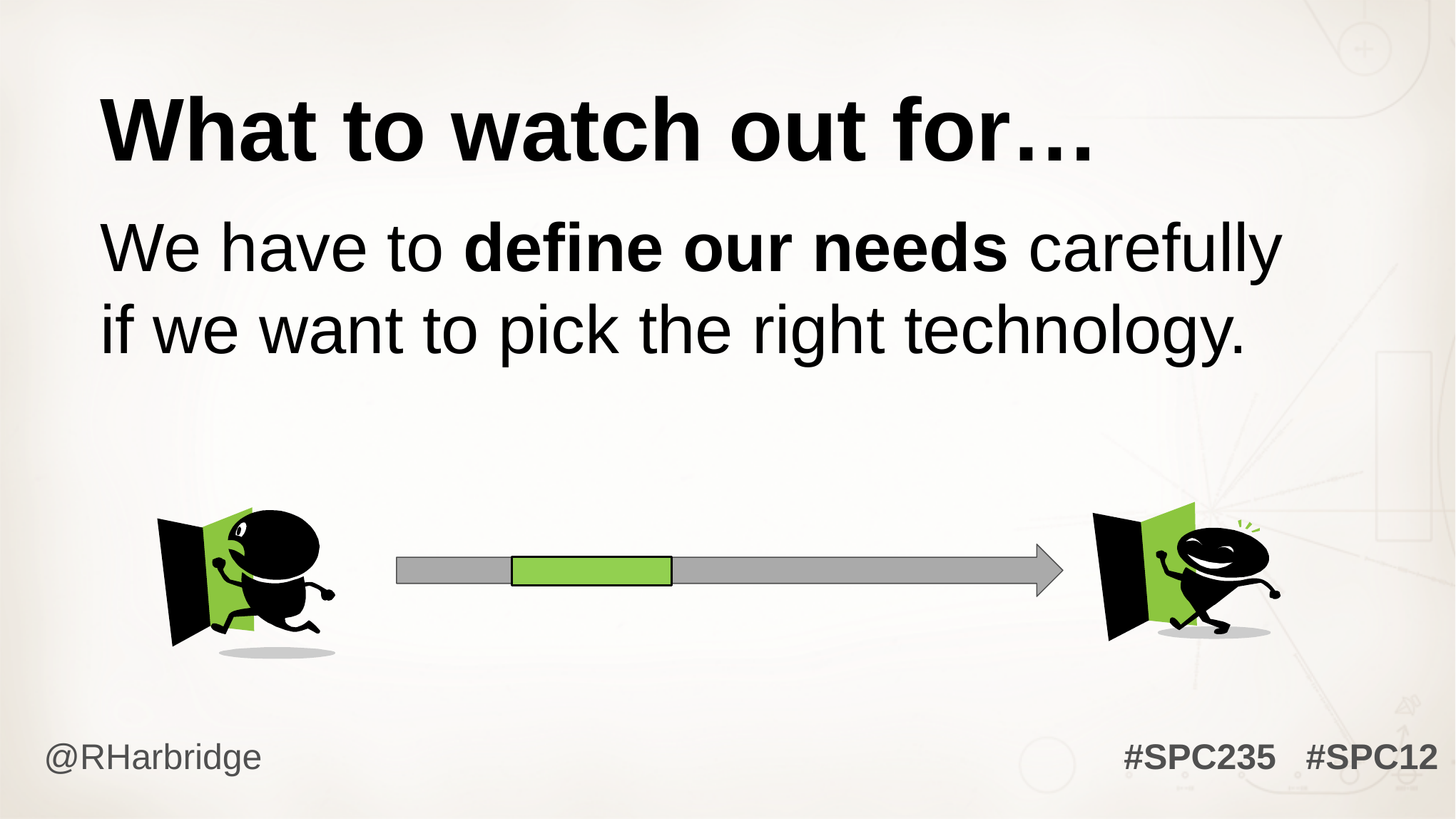

What to watch out for…
We have to define our needs carefully if we want to pick the right technology.